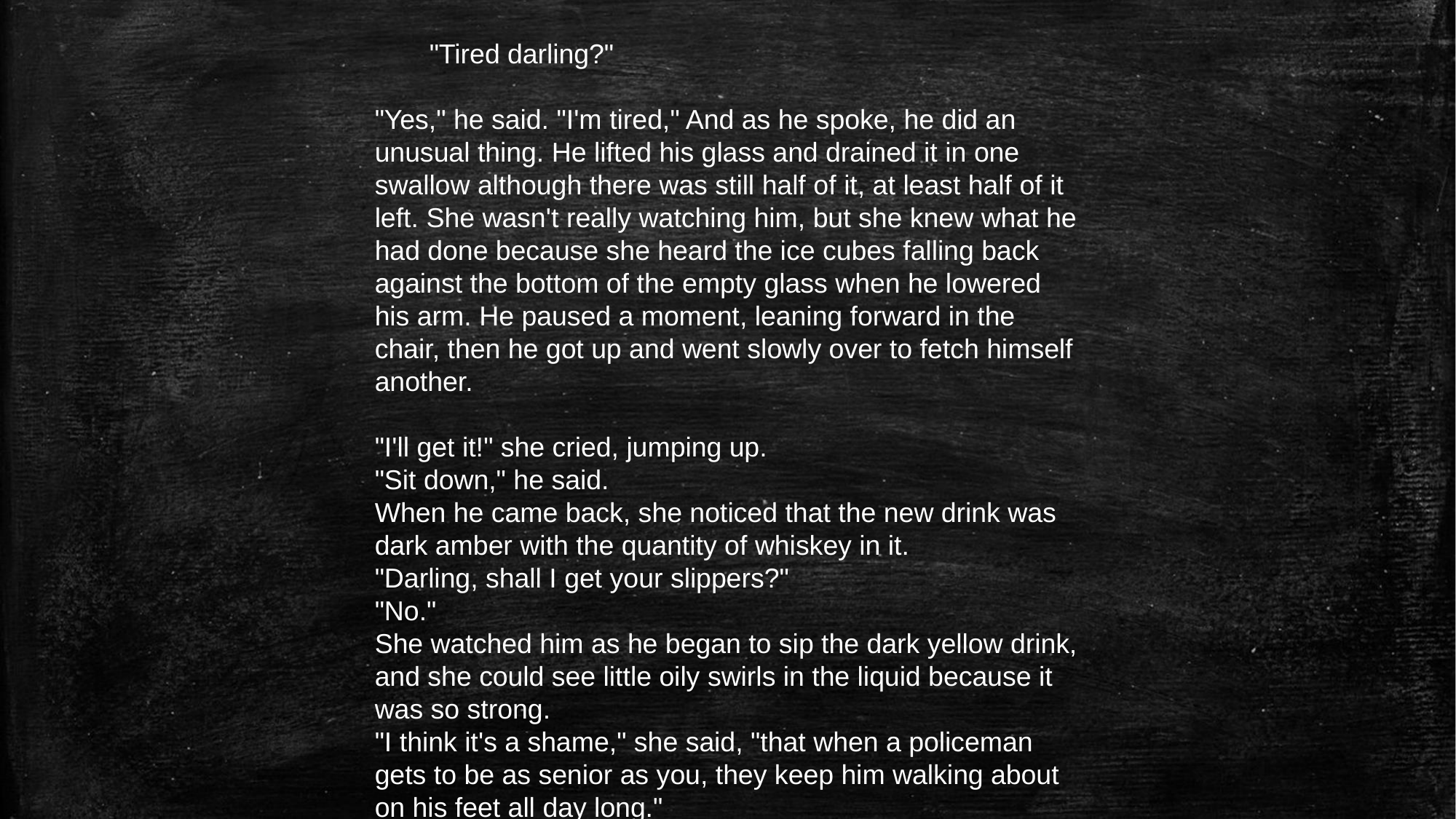

"Tired darling?"
"Yes," he said. "I'm tired," And as he spoke, he did an unusual thing. He lifted his glass and drained it in one swallow although there was still half of it, at least half of it left. She wasn't really watching him, but she knew what he had done because she heard the ice cubes falling back against the bottom of the empty glass when he lowered his arm. He paused a moment, leaning forward in the chair, then he got up and went slowly over to fetch himself another.
"I'll get it!" she cried, jumping up.
"Sit down," he said.
When he came back, she noticed that the new drink was dark amber with the quantity of whiskey in it.
"Darling, shall I get your slippers?"
"No."
She watched him as he began to sip the dark yellow drink, and she could see little oily swirls in the liquid because it was so strong.
"I think it's a shame," she said, "that when a policeman gets to be as senior as you, they keep him walking about on his feet all day long."